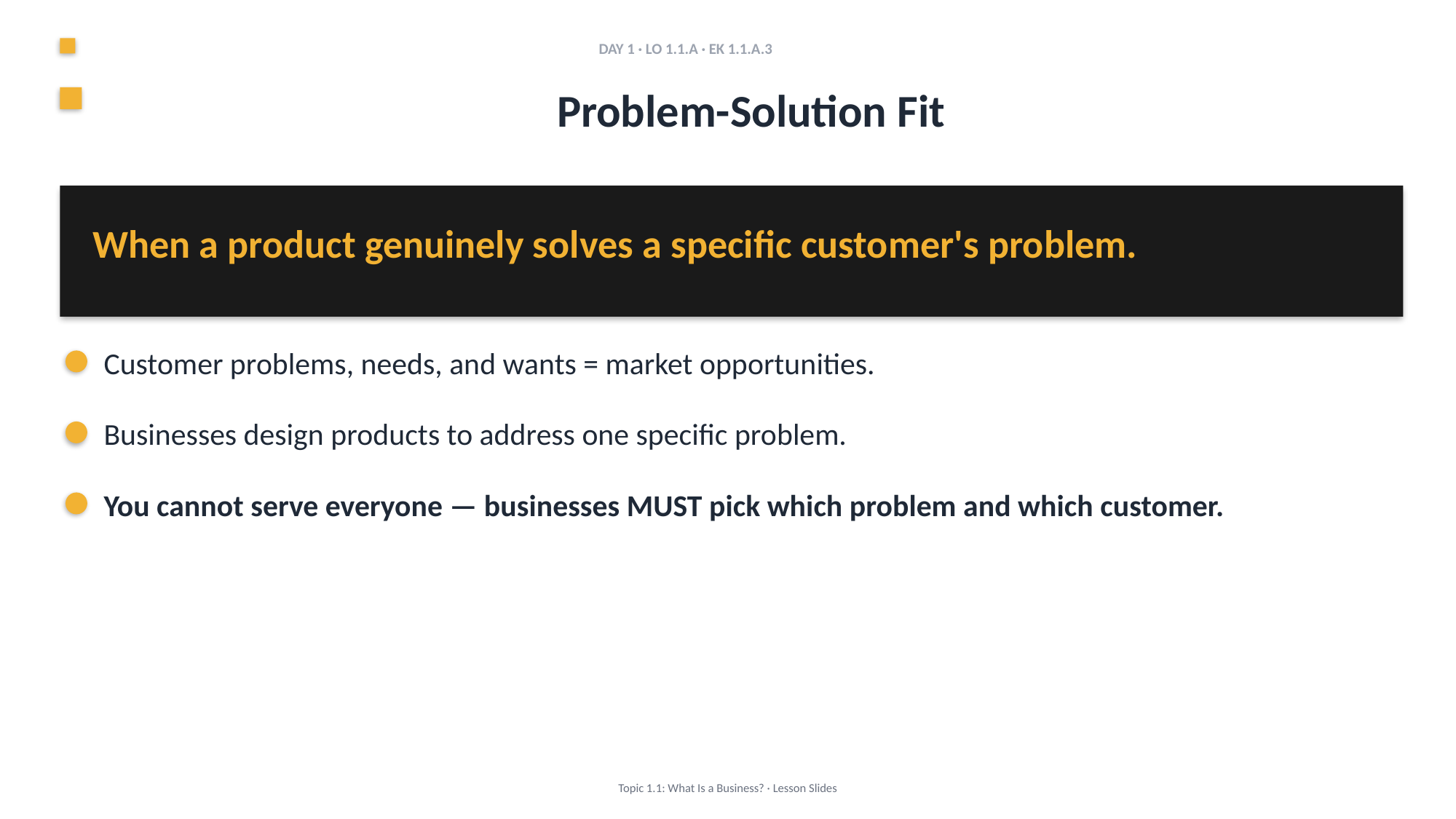

DAY 1 · LO 1.1.A · EK 1.1.A.3

Problem-Solution Fit

When a product genuinely solves a specific customer's problem.
Customer problems, needs, and wants = market opportunities.

Businesses design products to address one specific problem.

You cannot serve everyone — businesses MUST pick which problem and which customer.

Topic 1.1: What Is a Business? · Lesson Slides